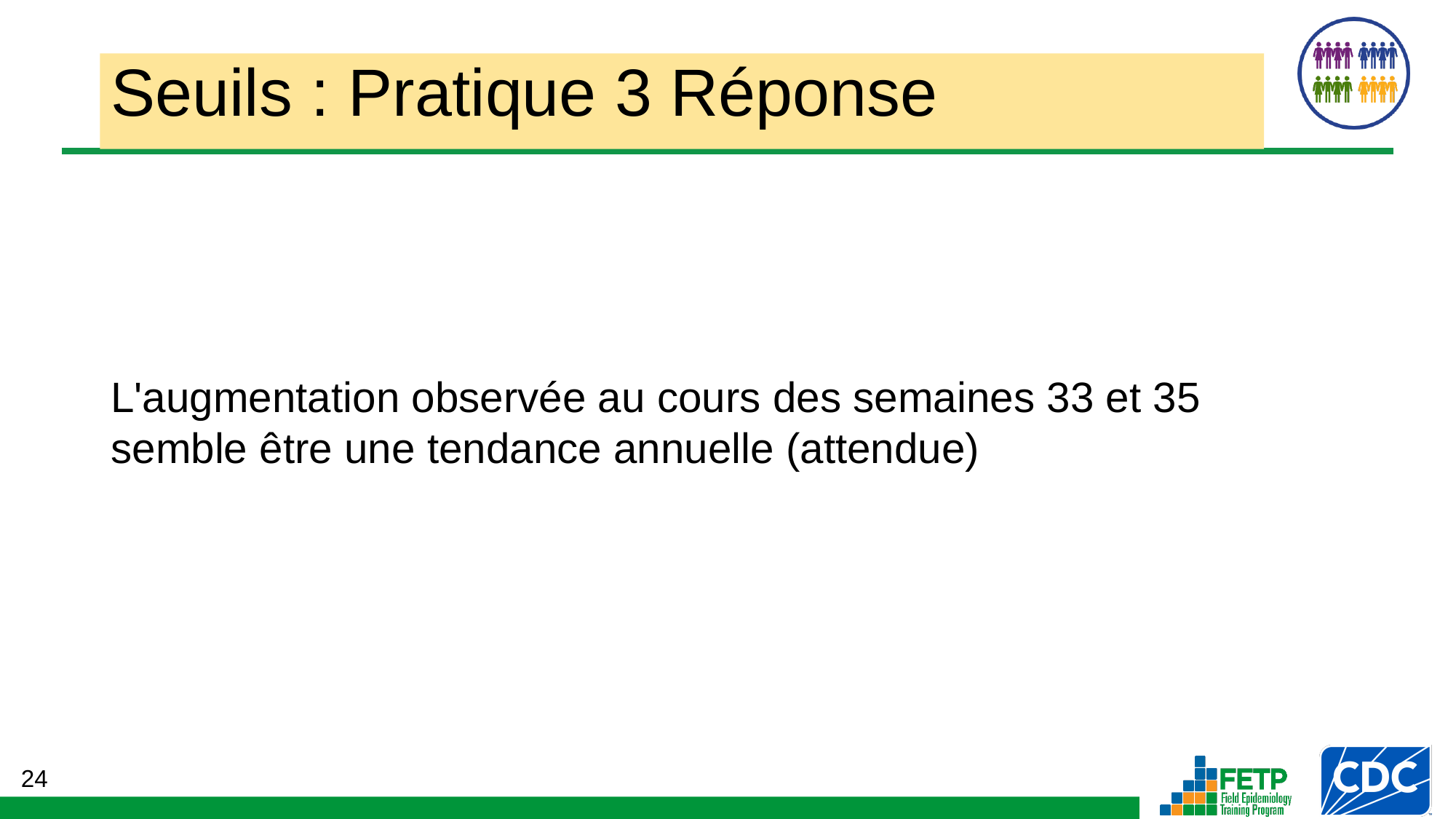

# Seuils : Pratique 3 Réponse
L'augmentation observée au cours des semaines 33 et 35 semble être une tendance annuelle (attendue)